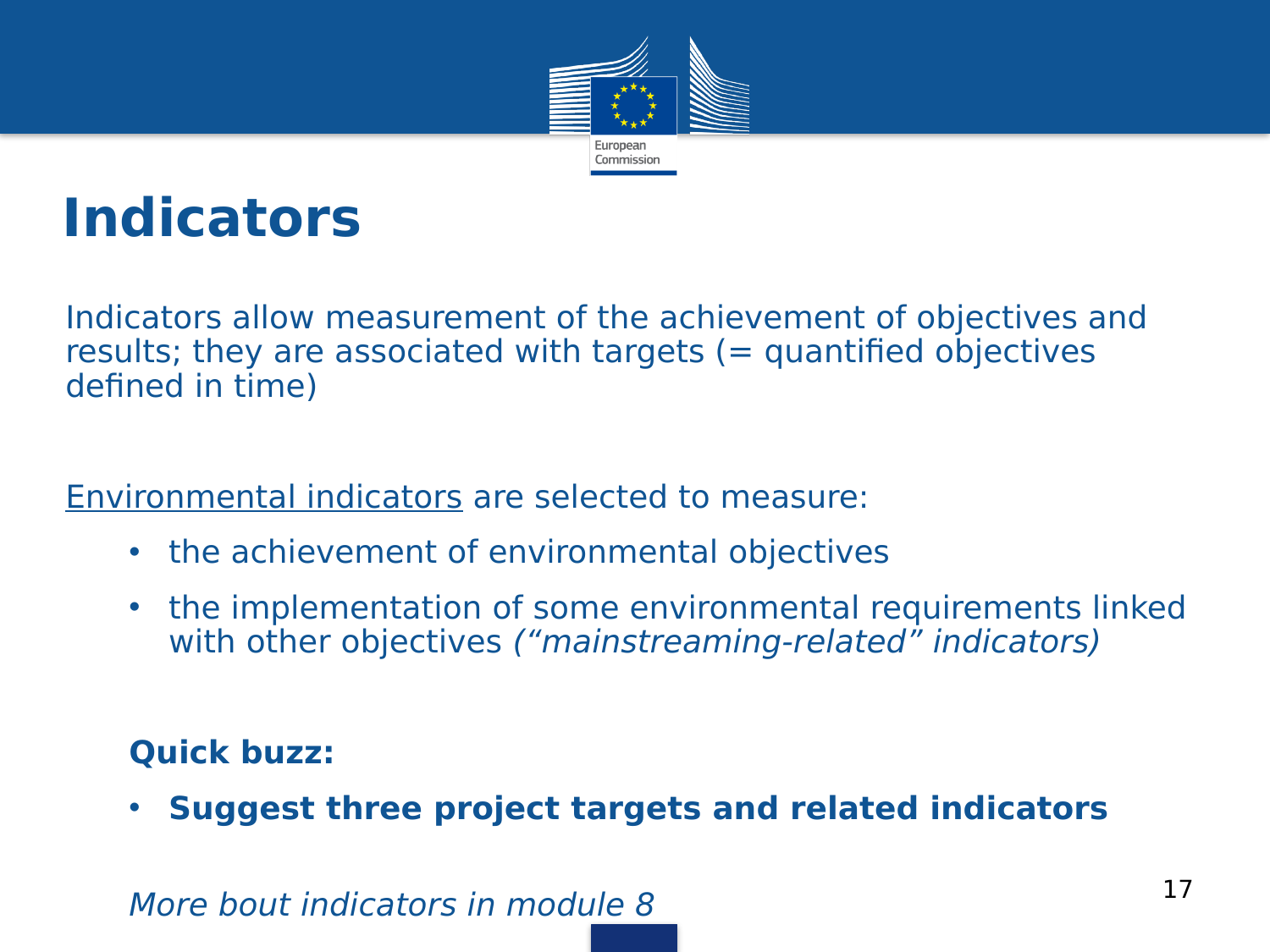

# Indicators
Indicators allow measurement of the achievement of objectives and results; they are associated with targets (= quantified objectives defined in time)

Environmental indicators are selected to measure:
the achievement of environmental objectives
the implementation of some environmental requirements linked with other objectives (“mainstreaming-related” indicators)

Quick buzz:
Suggest three project targets and related indicators

More bout indicators in module 8
17